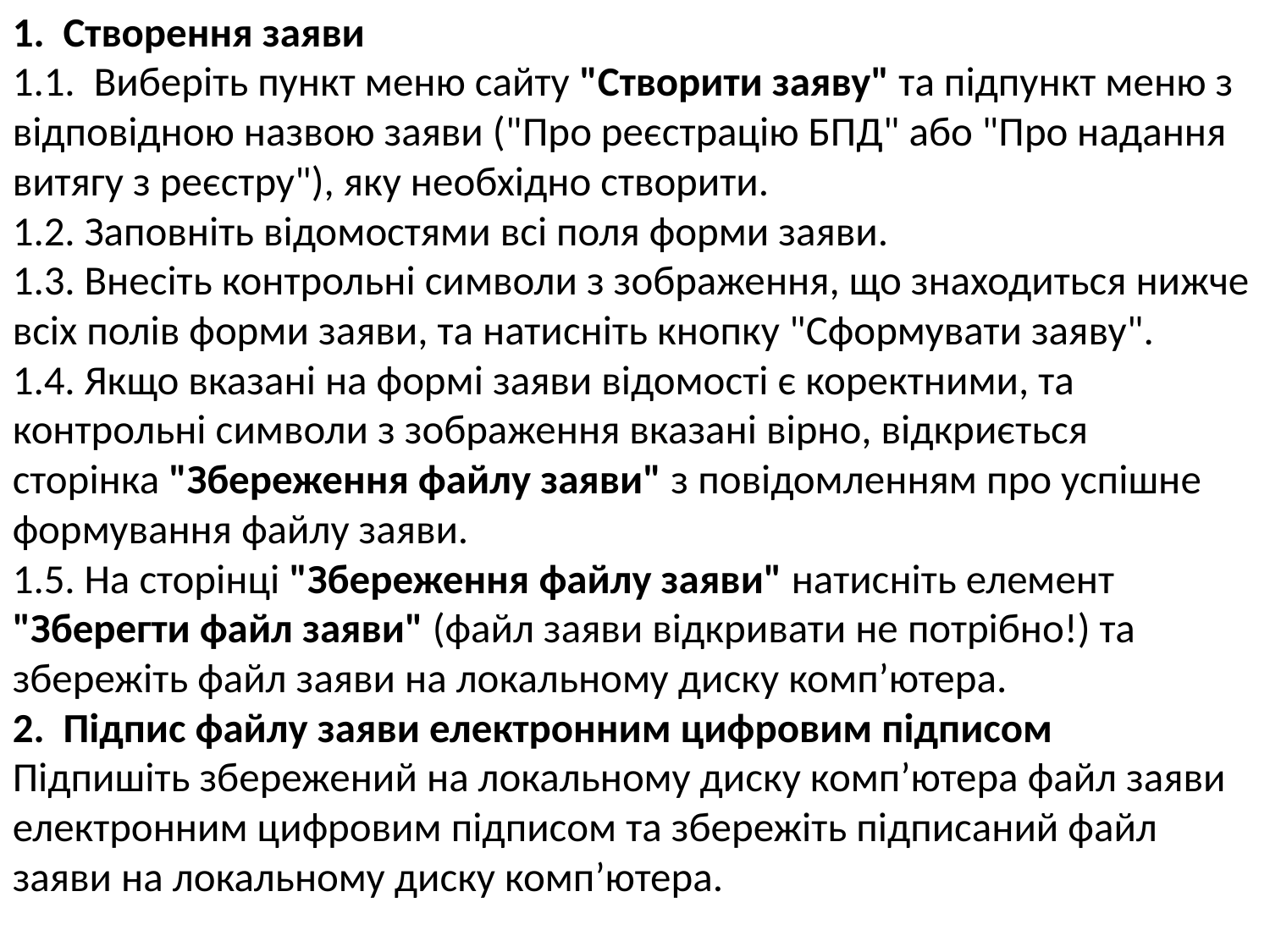

1.  Створення заяви
1.1.  Виберіть пункт меню сайту "Створити заяву" та підпункт меню з відповідною назвою заяви ("Про реєстрацію БПД" або "Про надання витягу з реєстру"), яку необхідно створити.
1.2. Заповніть відомостями всі поля форми заяви.
1.3. Внесіть контрольні символи з зображення, що знаходиться нижче всіх полів форми заяви, та натисніть кнопку "Сформувати заяву".
1.4. Якщо вказані на формі заяви відомості є коректними, та контрольні символи з зображення вказані вірно, відкриється
сторінка "Збереження файлу заяви" з повідомленням про успішне формування файлу заяви.
1.5. На сторінці "Збереження файлу заяви" натисніть елемент "Зберегти файл заяви" (файл заяви відкривати не потрібно!) та збережіть файл заяви на локальному диску комп’ютера.
2.  Підпис файлу заяви електронним цифровим підписом
Підпишіть збережений на локальному диску комп’ютера файл заяви електронним цифровим підписом та збережіть підписаний файл заяви на локальному диску комп’ютера.